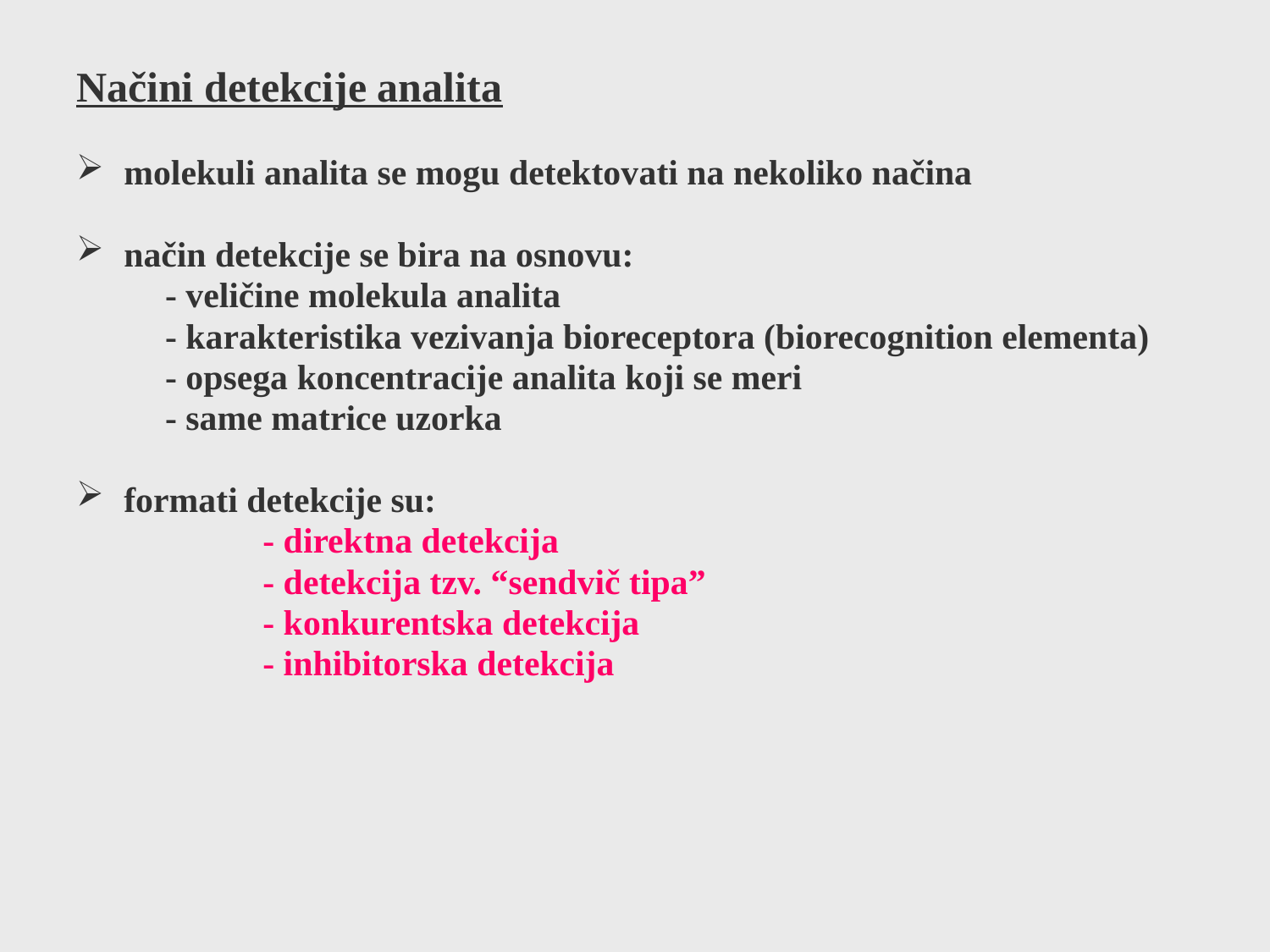

Načini detekcije analita

molekuli analita se mogu detektovati na nekoliko načina

način detekcije se bira na osnovu:
          - veličine molekula analita
          - karakteristika vezivanja bioreceptora (biorecognition elementa)
          - opsega koncentracije analita koji se meri
          - same matrice uzorka

formati detekcije su:
                     - direktna detekcija
                     - detekcija tzv. “sendvič tipa”
                     - konkurentska detekcija
                     - inhibitorska detekcija